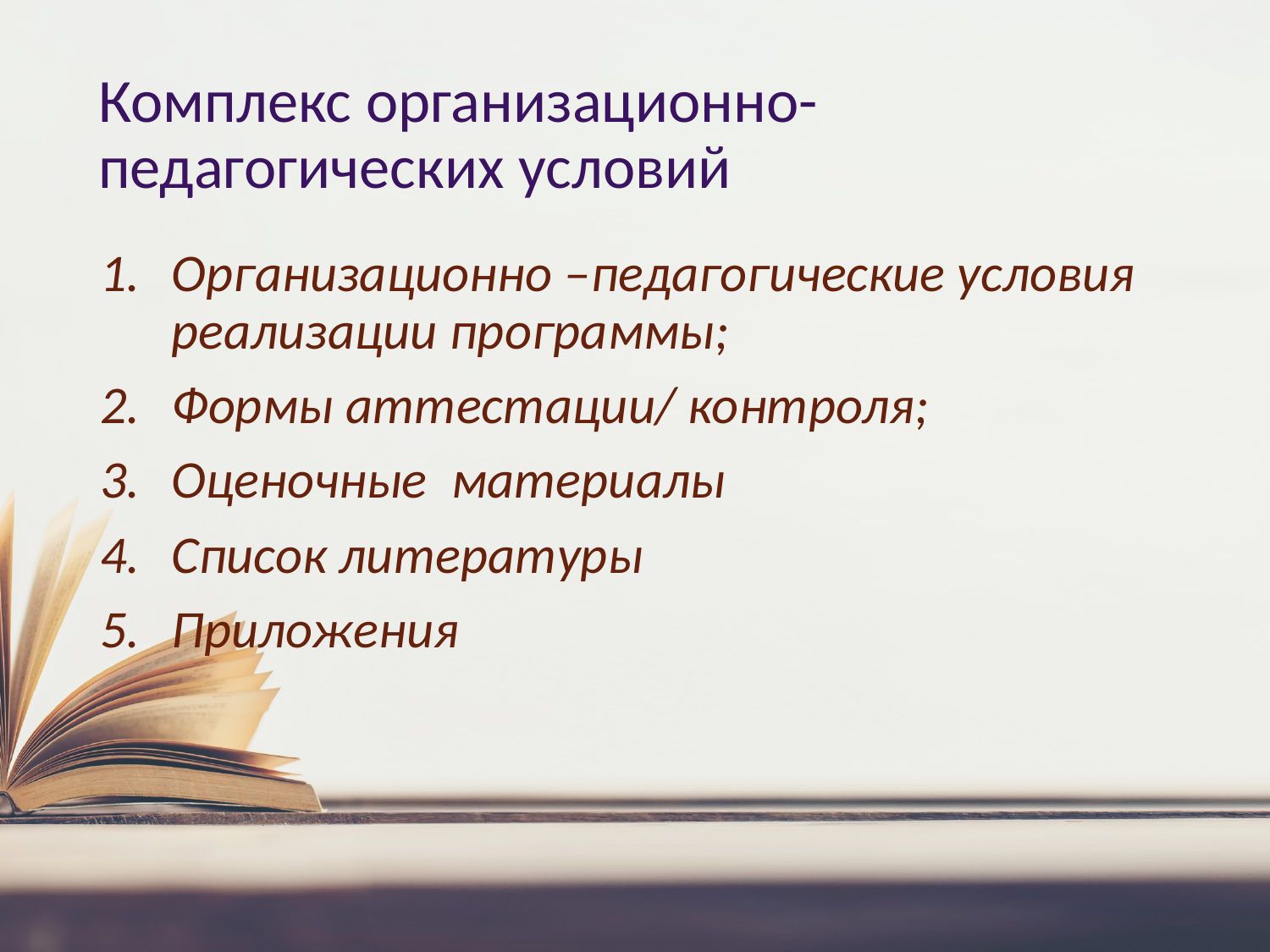

# Комплекс организационно-педагогических условий
Организационно –педагогические условия реализации программы;
Формы аттестации/ контроля;
Оценочные  материалы
Список литературы
Приложения